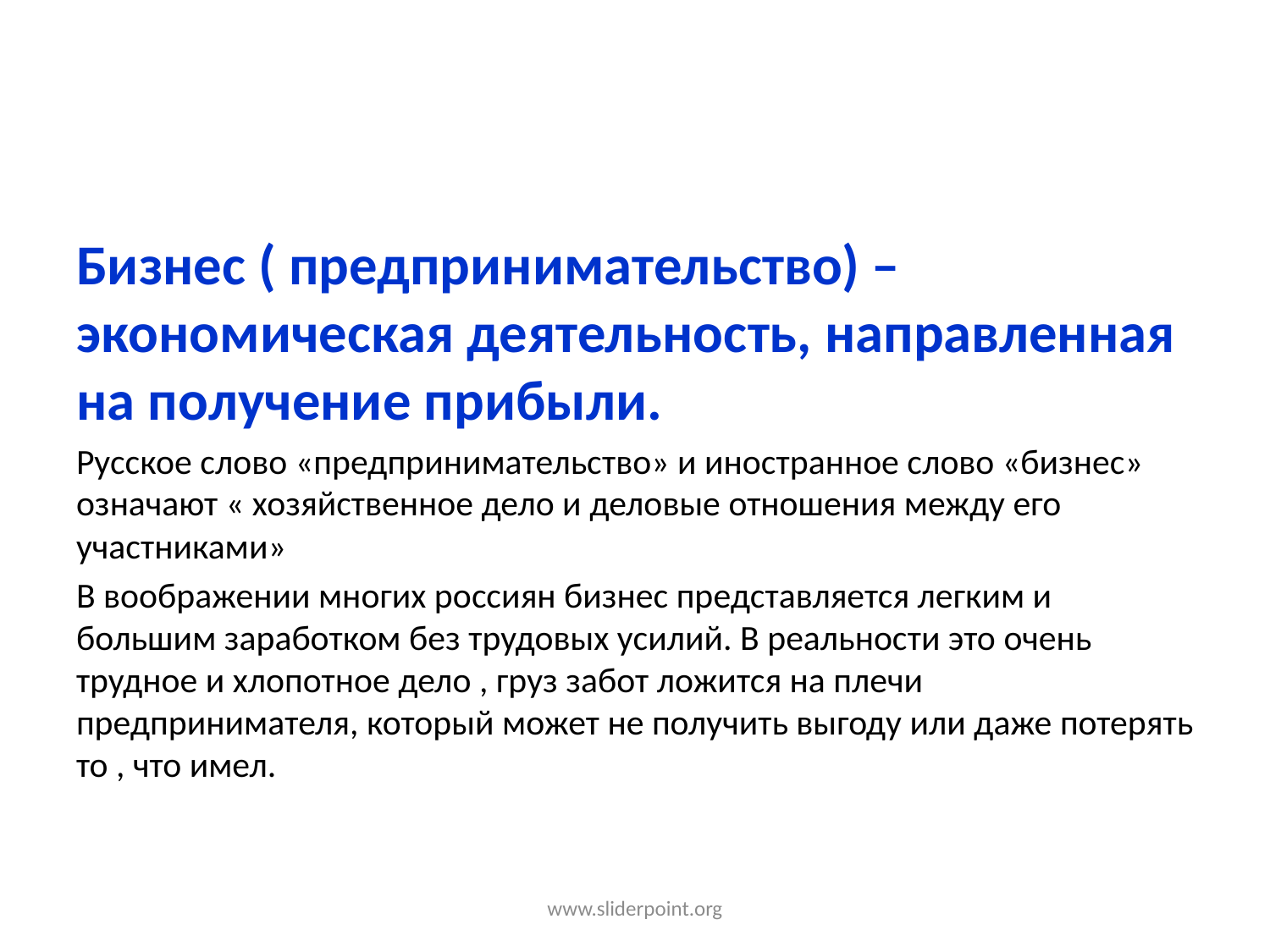

Бизнес ( предпринимательство) – экономическая деятельность, направленная на получение прибыли.
Русское слово «предпринимательство» и иностранное слово «бизнес» означают « хозяйственное дело и деловые отношения между его участниками»
В воображении многих россиян бизнес представляется легким и большим заработком без трудовых усилий. В реальности это очень трудное и хлопотное дело , груз забот ложится на плечи предпринимателя, который может не получить выгоду или даже потерять то , что имел.

www.sliderpoint.org